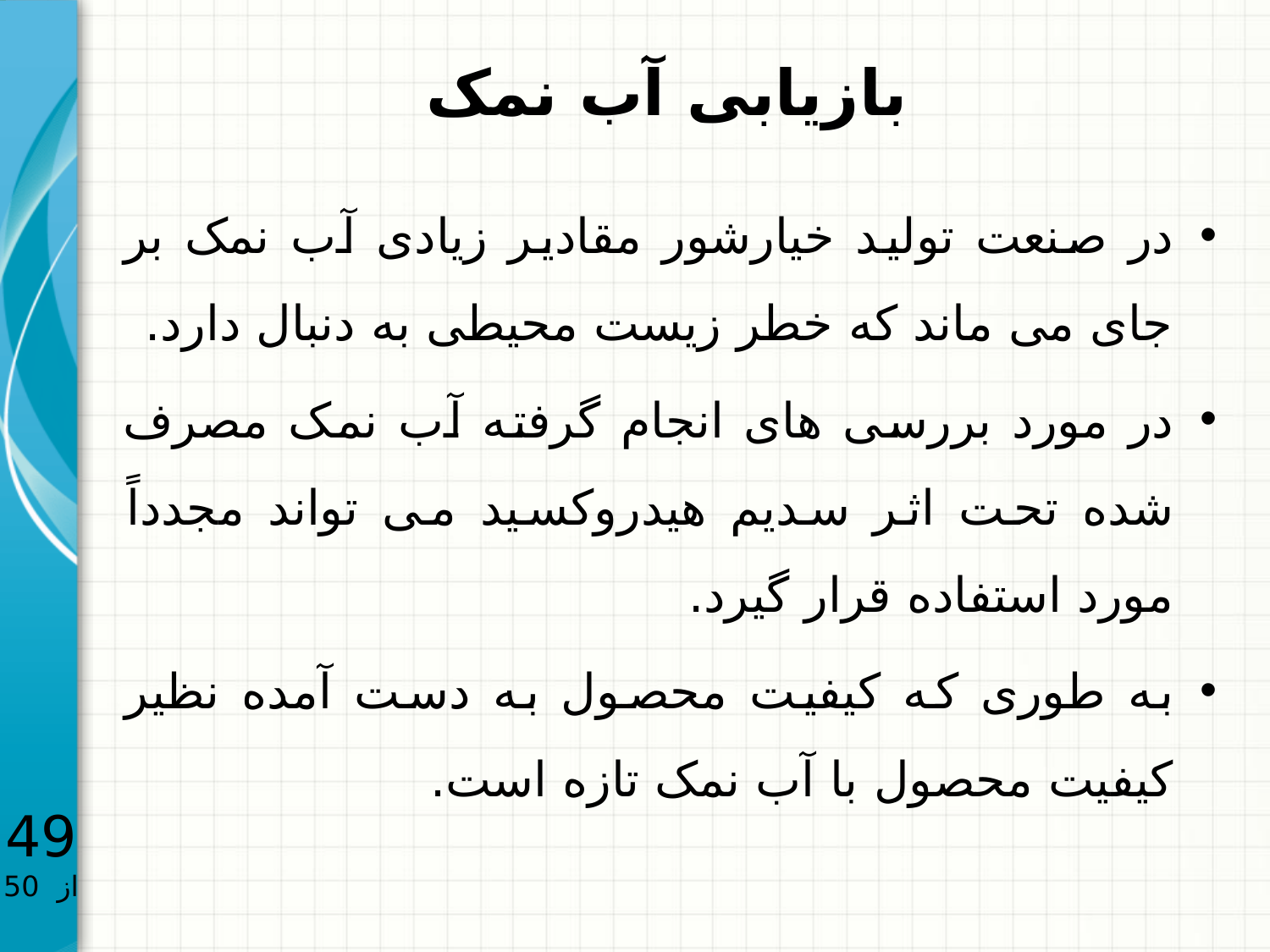

# بازیابی آب نمک
در صنعت تولید خیارشور مقادیر زیادی آب نمک بر جای می ماند که خطر زیست محیطی به دنبال دارد.
در مورد بررسی های انجام گرفته آب نمک مصرف شده تحت اثر سدیم هیدروکسید می تواند مجدداً مورد استفاده قرار گیرد.
به طوری که کیفیت محصول به دست آمده نظیر کیفیت محصول با آب نمک تازه است.